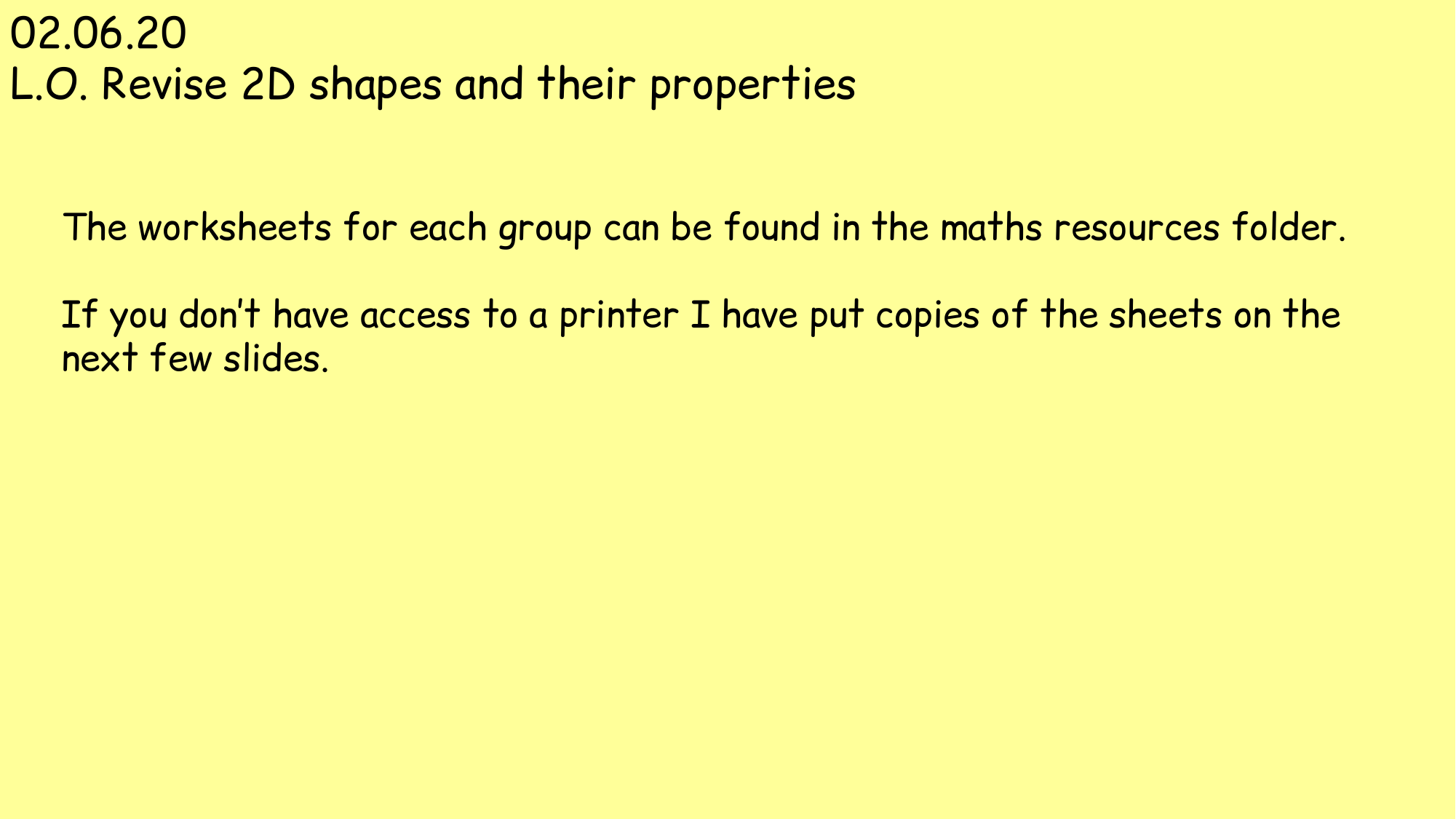

02.06.20
L.O. Revise 2D shapes and their properties
The worksheets for each group can be found in the maths resources folder.

If you don’t have access to a printer I have put copies of the sheets on the next few slides.